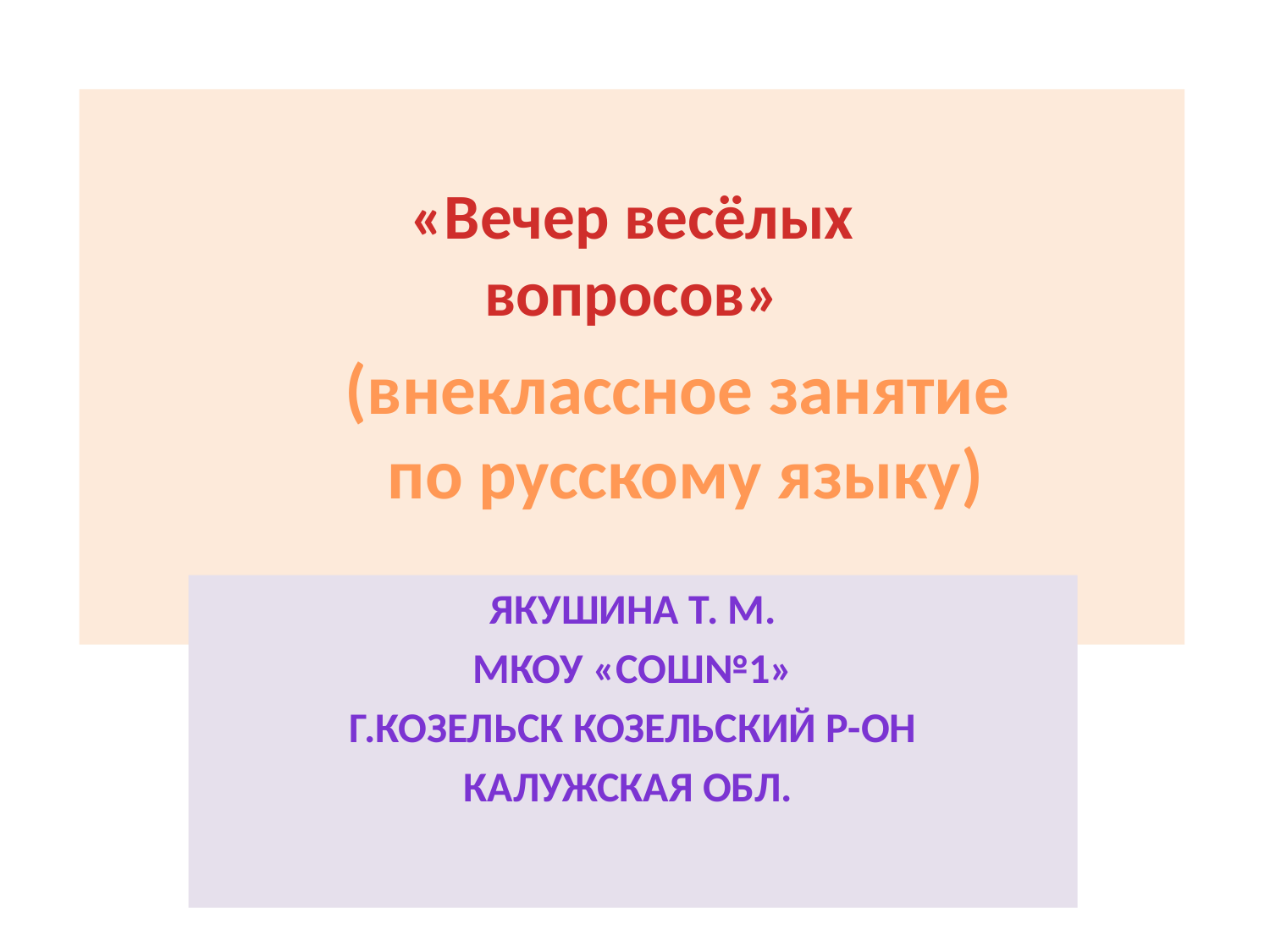

# «Вечер весёлых вопросов»
(внеклассное занятие
 по русскому языку)
Якушина Т. М.
МКОУ «СОШ№1»
Г.Козельск Козельский р-он
Калужская обл.